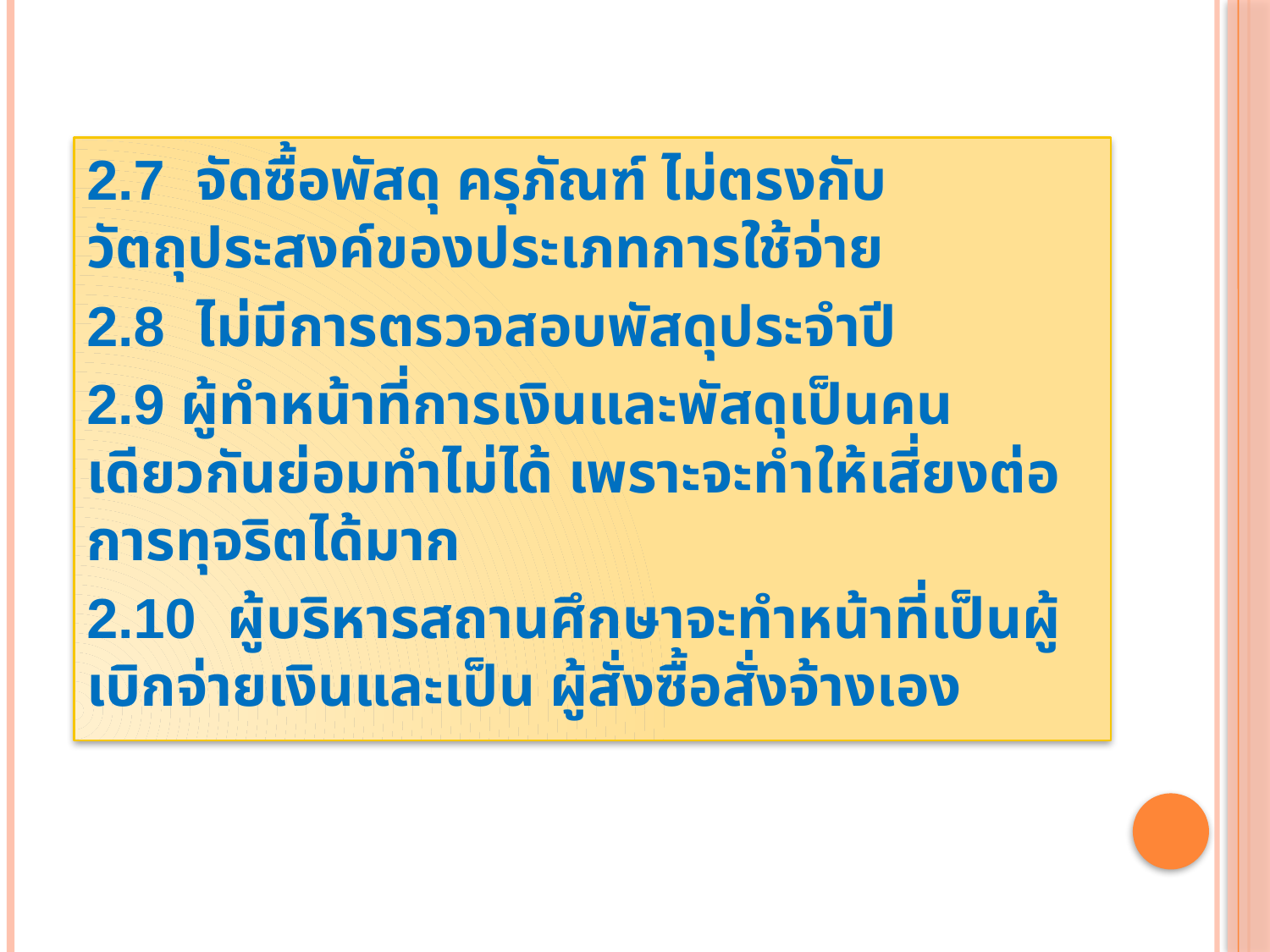

2.7  จัดซื้อพัสดุ ครุภัณฑ์ ไม่ตรงกับวัตถุประสงค์ของประเภทการใช้จ่าย
2.8  ไม่มีการตรวจสอบพัสดุประจำปี
2.9 ผู้ทำหน้าที่การเงินและพัสดุเป็นคนเดียวกันย่อมทำไม่ได้ เพราะจะทำให้เสี่ยงต่อการทุจริตได้มาก
2.10  ผู้บริหารสถานศึกษาจะทำหน้าที่เป็นผู้เบิกจ่ายเงินและเป็น ผู้สั่งซื้อสั่งจ้างเอง